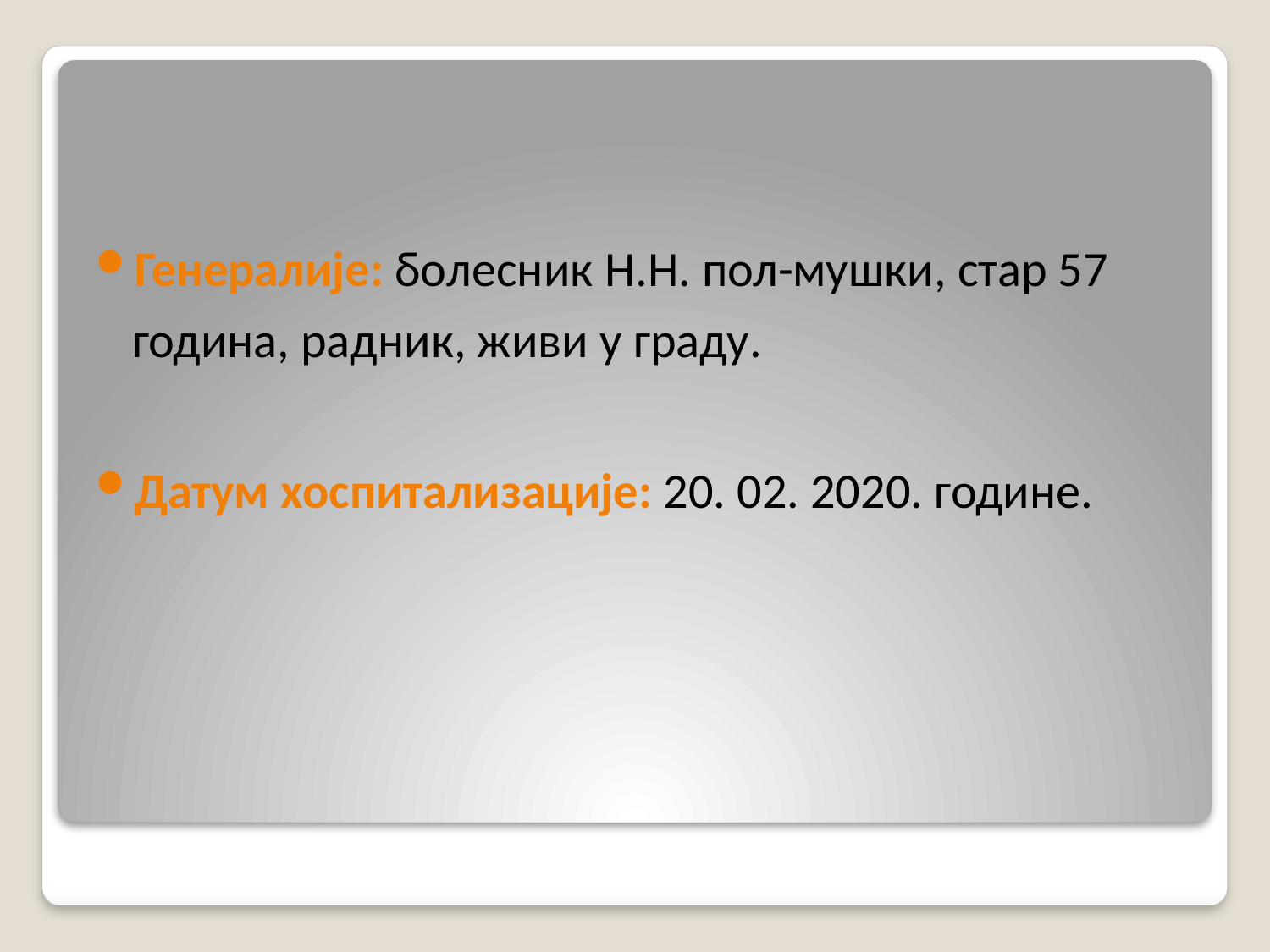

Генералије: болесник Н.Н. пол-мушки, стар 57 година, радник, живи у граду.

Датум хоспитализације: 20. 02. 2020. године.